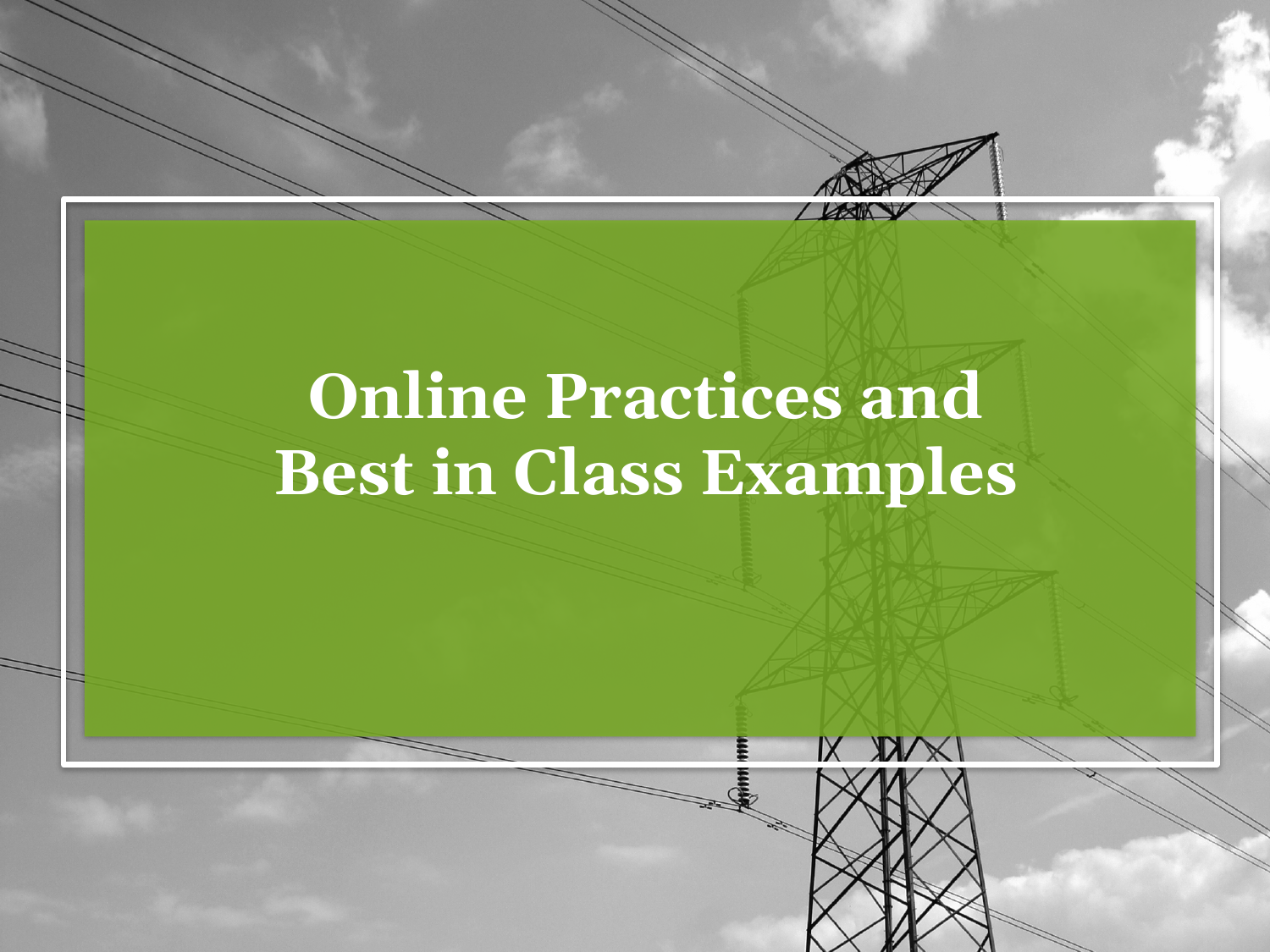

# Online Practices and Best in Class Examples